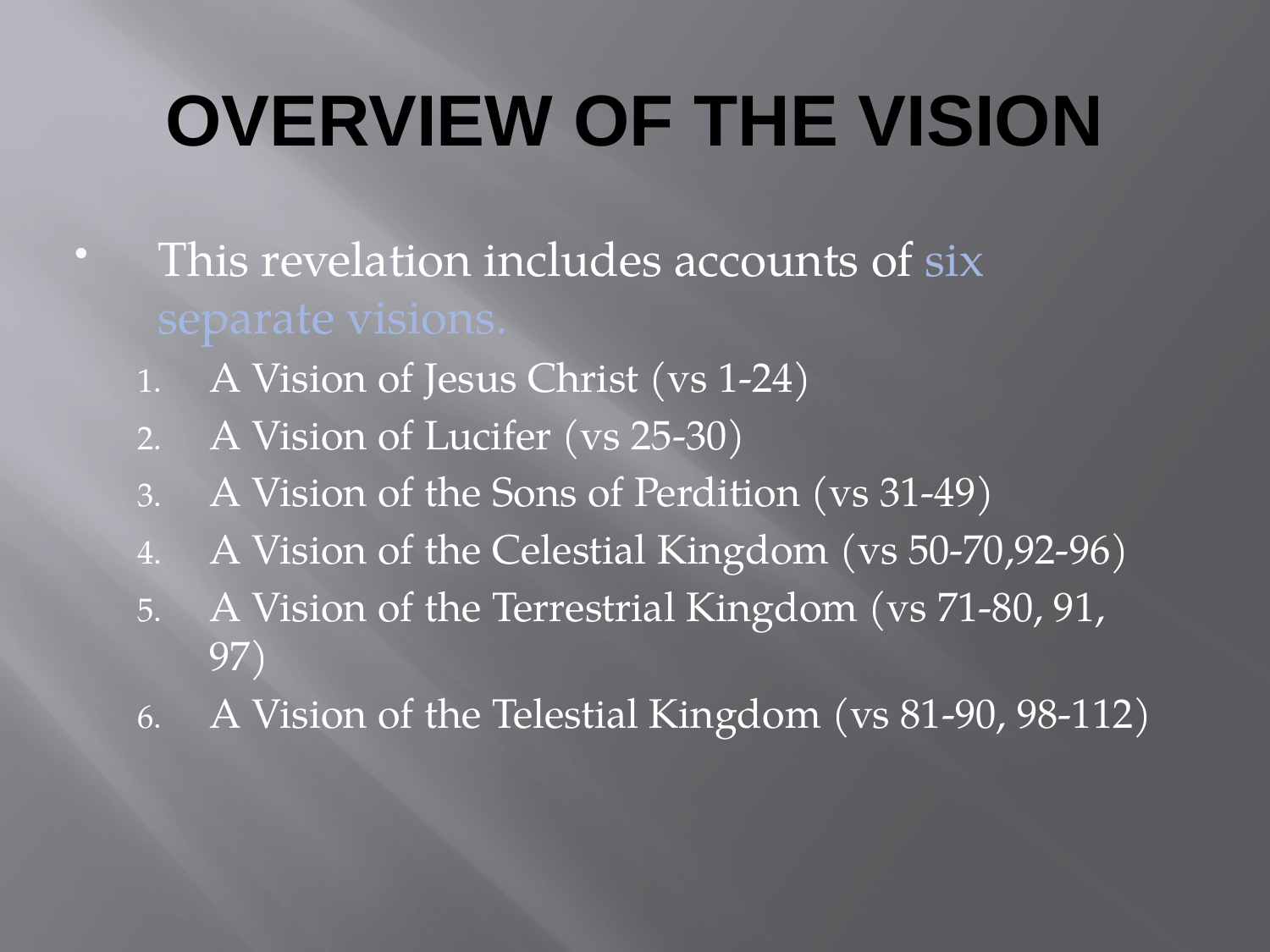

# OVERVIEW OF THE VISION
This revelation includes accounts of six separate visions.
A Vision of Jesus Christ (vs 1-24)
A Vision of Lucifer (vs 25-30)
A Vision of the Sons of Perdition (vs 31-49)
A Vision of the Celestial Kingdom (vs 50-70,92-96)
A Vision of the Terrestrial Kingdom (vs 71-80, 91, 97)
A Vision of the Telestial Kingdom (vs 81-90, 98-112)